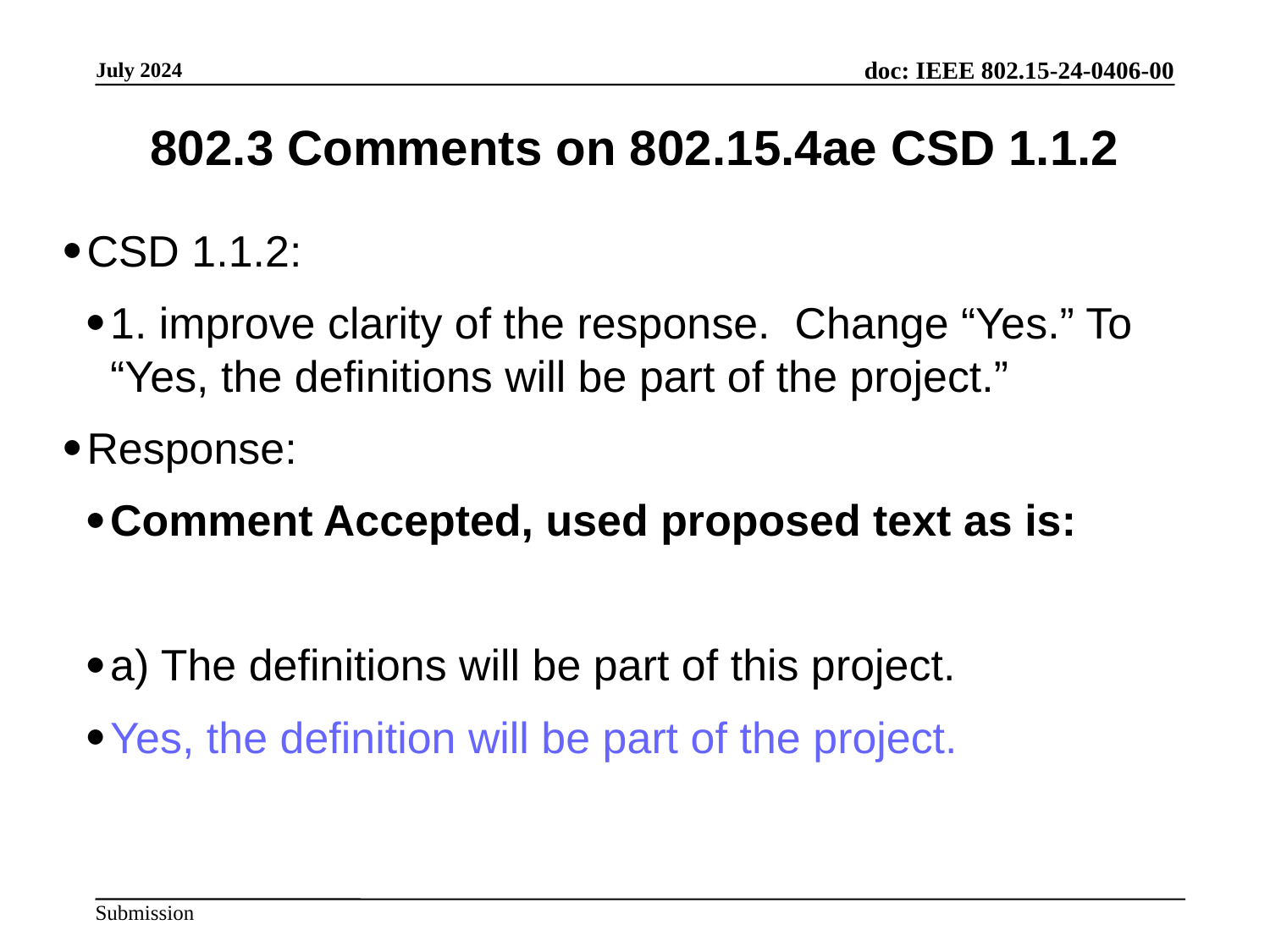

802.3 Comments on 802.15.4ae CSD 1.1.2
CSD 1.1.2:
1. improve clarity of the response.  Change “Yes.” To “Yes, the definitions will be part of the project.”
Response:
Comment Accepted, used proposed text as is:

a) The definitions will be part of this project.
Yes, the definition will be part of the project.